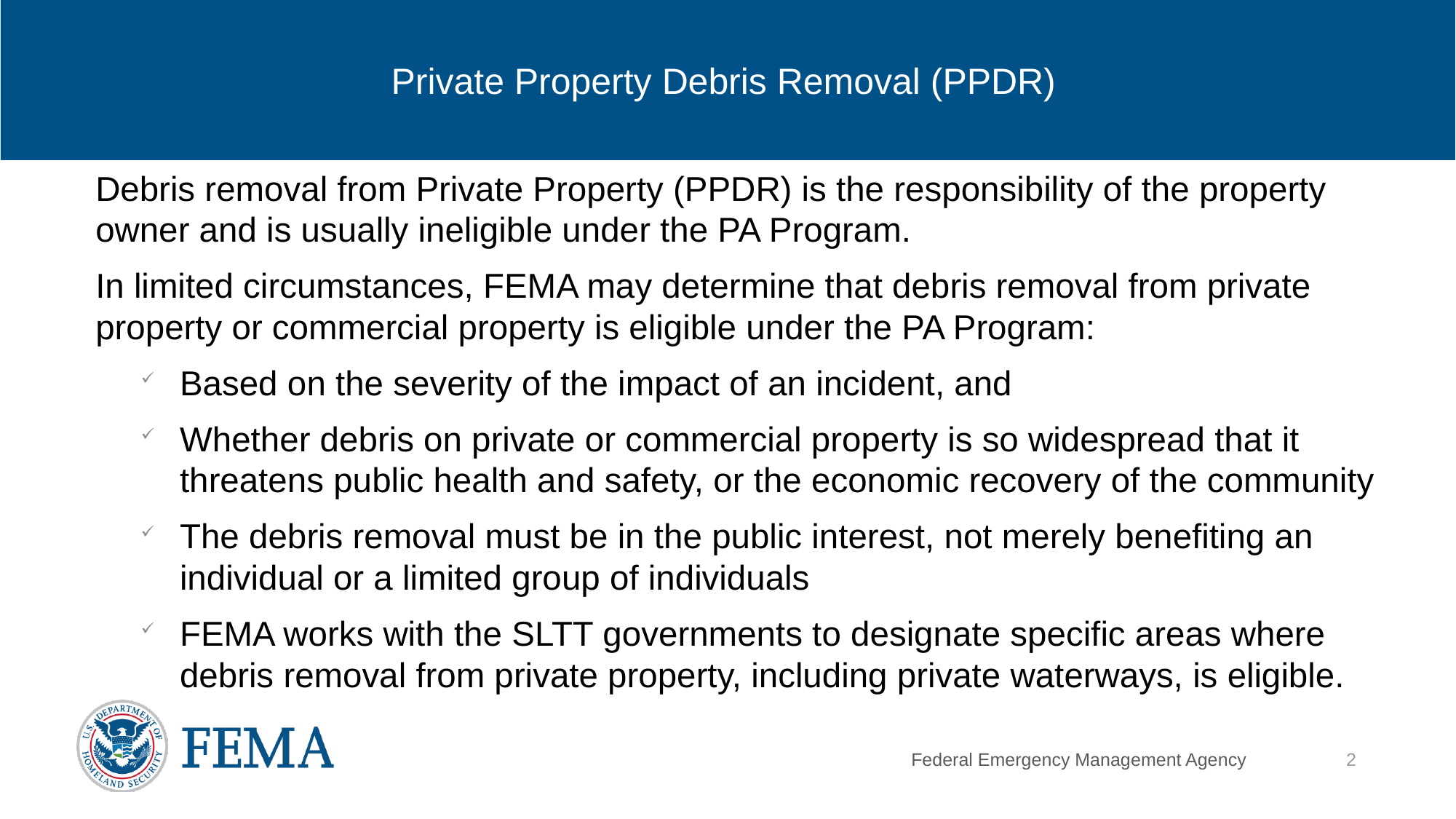

# Private Property Debris Removal (PPDR)
Debris removal from Private Property (PPDR) is the responsibility of the property owner and is usually ineligible under the PA Program.
In limited circumstances, FEMA may determine that debris removal from private property or commercial property is eligible under the PA Program:
Based on the severity of the impact of an incident, and
Whether debris on private or commercial property is so widespread that it threatens public health and safety, or the economic recovery of the community
The debris removal must be in the public interest, not merely benefiting an individual or a limited group of individuals
FEMA works with the SLTT governments to designate specific areas where debris removal from private property, including private waterways, is eligible.

2